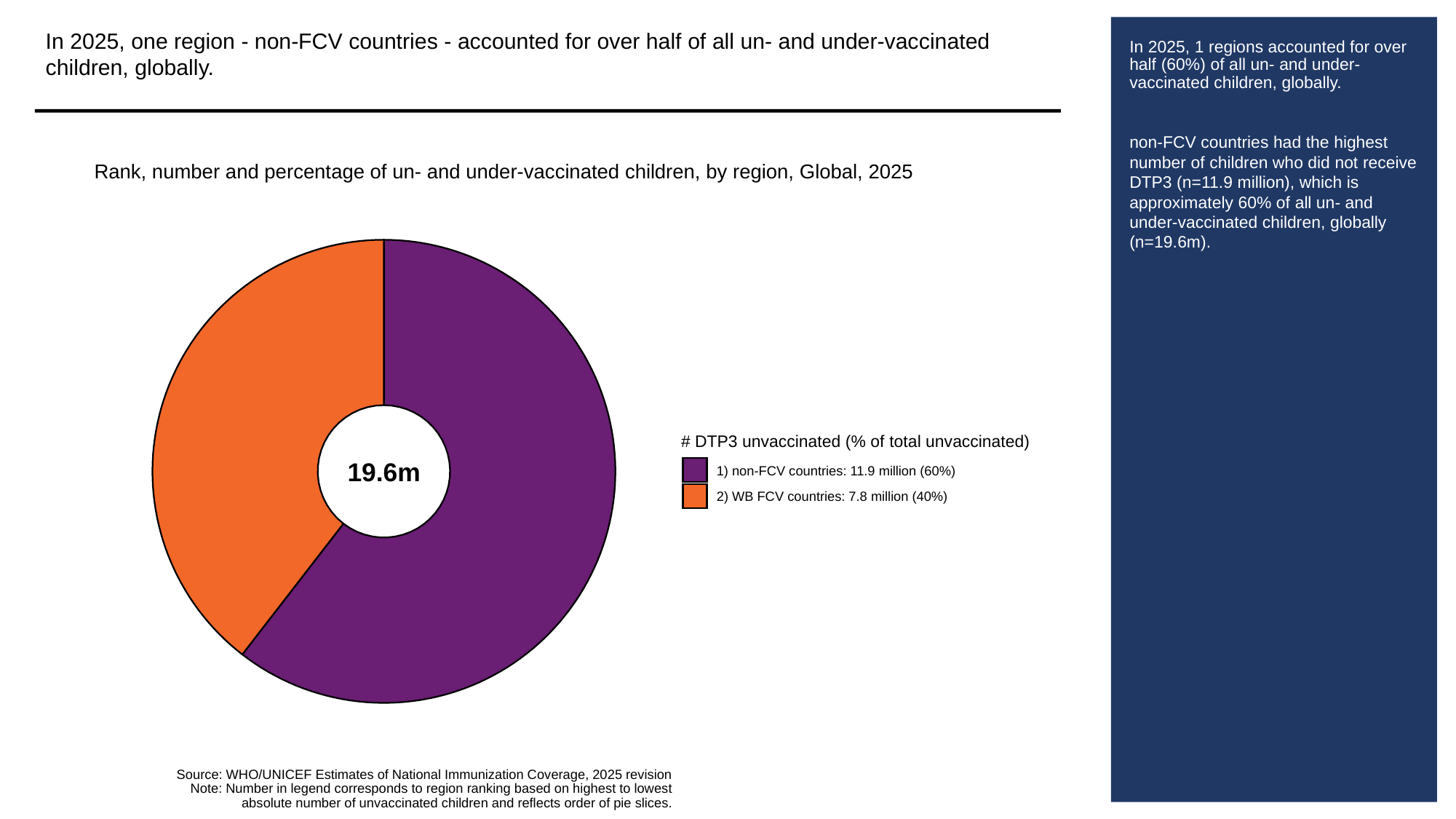

In 2025, one region - non-FCV countries - accounted for over half of all un- and under-vaccinated children, globally.
# In 2025, 1 regions accounted for over half (60%) of all un- and under-vaccinated children, globally.

non-FCV countries had the highest number of children who did not receive DTP3 (n=11.9 million), which is approximately 60% of all un- and under-vaccinated children, globally (n=19.6m).

Rank, number and percentage of un- and under-vaccinated children, by region, Global, 2025

# DTP3 unvaccinated (% of total unvaccinated)

19.6m
1) non-FCV countries: 11.9 million (60%)

2) WB FCV countries: 7.8 million (40%)
Source: WHO/UNICEF Estimates of National Immunization Coverage, 2025 revision
Note: Number in legend corresponds to region ranking based on highest to lowest
absolute number of unvaccinated children and reflects order of pie slices.